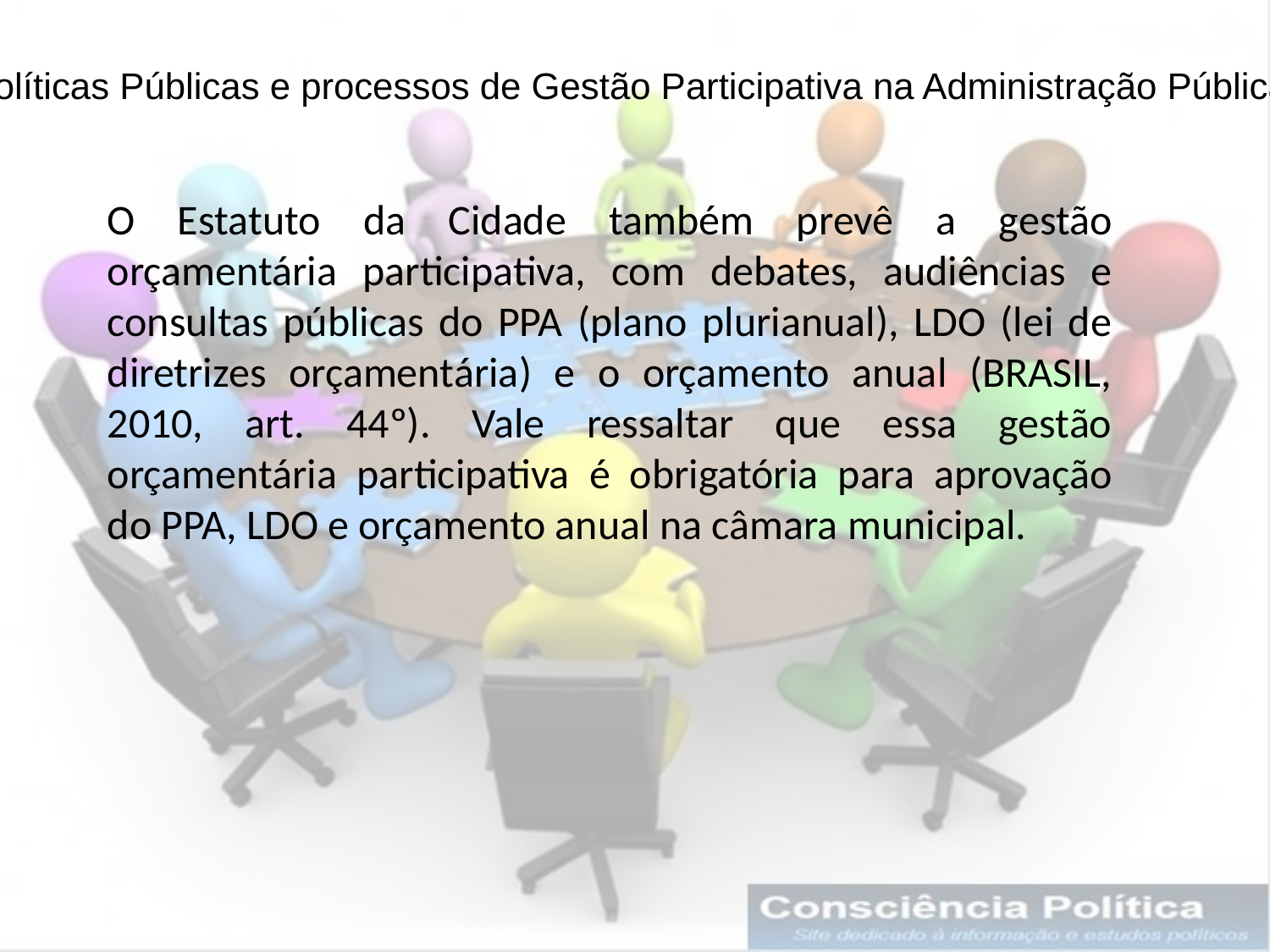

Políticas Públicas e processos de Gestão Participativa na Administração Pública
O Estatuto da Cidade também prevê a gestão orçamentária participativa, com debates, audiências e consultas públicas do PPA (plano plurianual), LDO (lei de diretrizes orçamentária) e o orçamento anual (BRASIL, 2010, art. 44º). Vale ressaltar que essa gestão orçamentária participativa é obrigatória para aprovação do PPA, LDO e orçamento anual na câmara municipal.